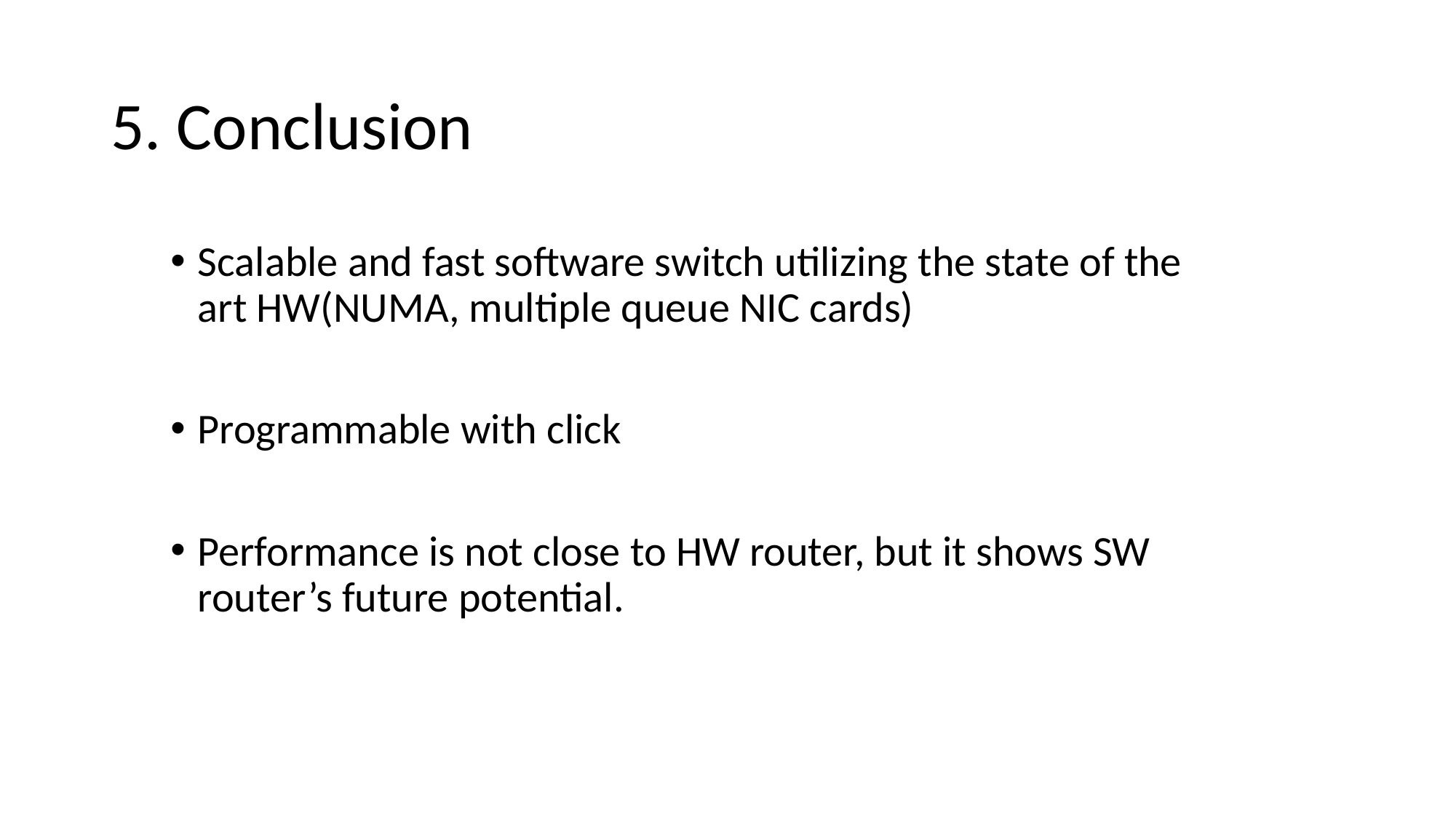

# 5. Conclusion
Scalable and fast software switch utilizing the state of the art HW(NUMA, multiple queue NIC cards)

Programmable with click

Performance is not close to HW router, but it shows SW router’s future potential.